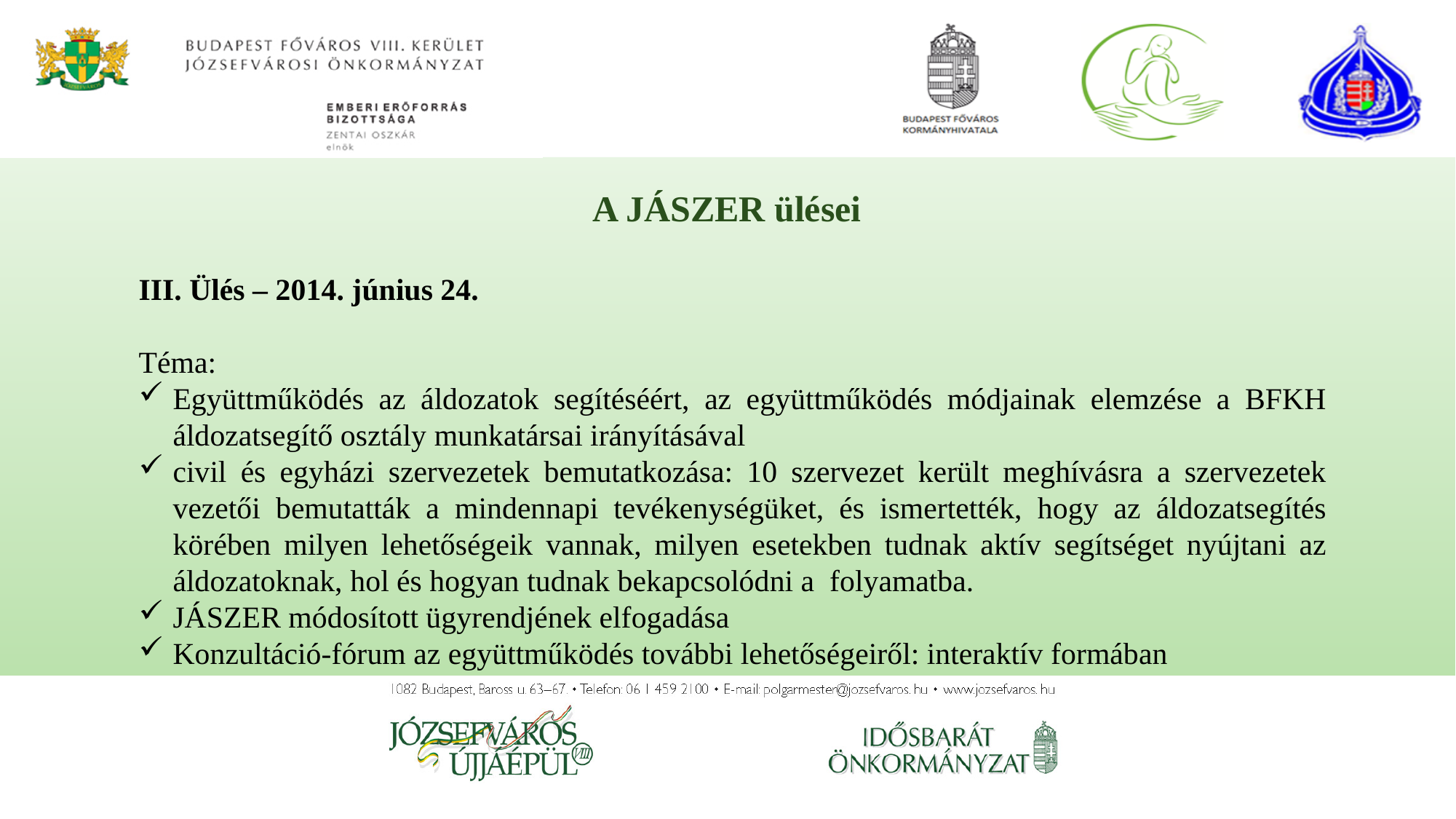

A JÁSZER ülései

III. Ülés – 2014. június 24.

Téma:
Együttműködés az áldozatok segítéséért, az együttműködés módjainak elemzése a BFKH áldozatsegítő osztály munkatársai irányításával
civil és egyházi szervezetek bemutatkozása: 10 szervezet került meghívásra a szervezetek vezetői bemutatták a mindennapi tevékenységüket, és ismertették, hogy az áldozatsegítés körében milyen lehetőségeik vannak, milyen esetekben tudnak aktív segítséget nyújtani az áldozatoknak, hol és hogyan tudnak bekapcsolódni a  folyamatba.
JÁSZER módosított ügyrendjének elfogadása
Konzultáció-fórum az együttműködés további lehetőségeiről: interaktív formában